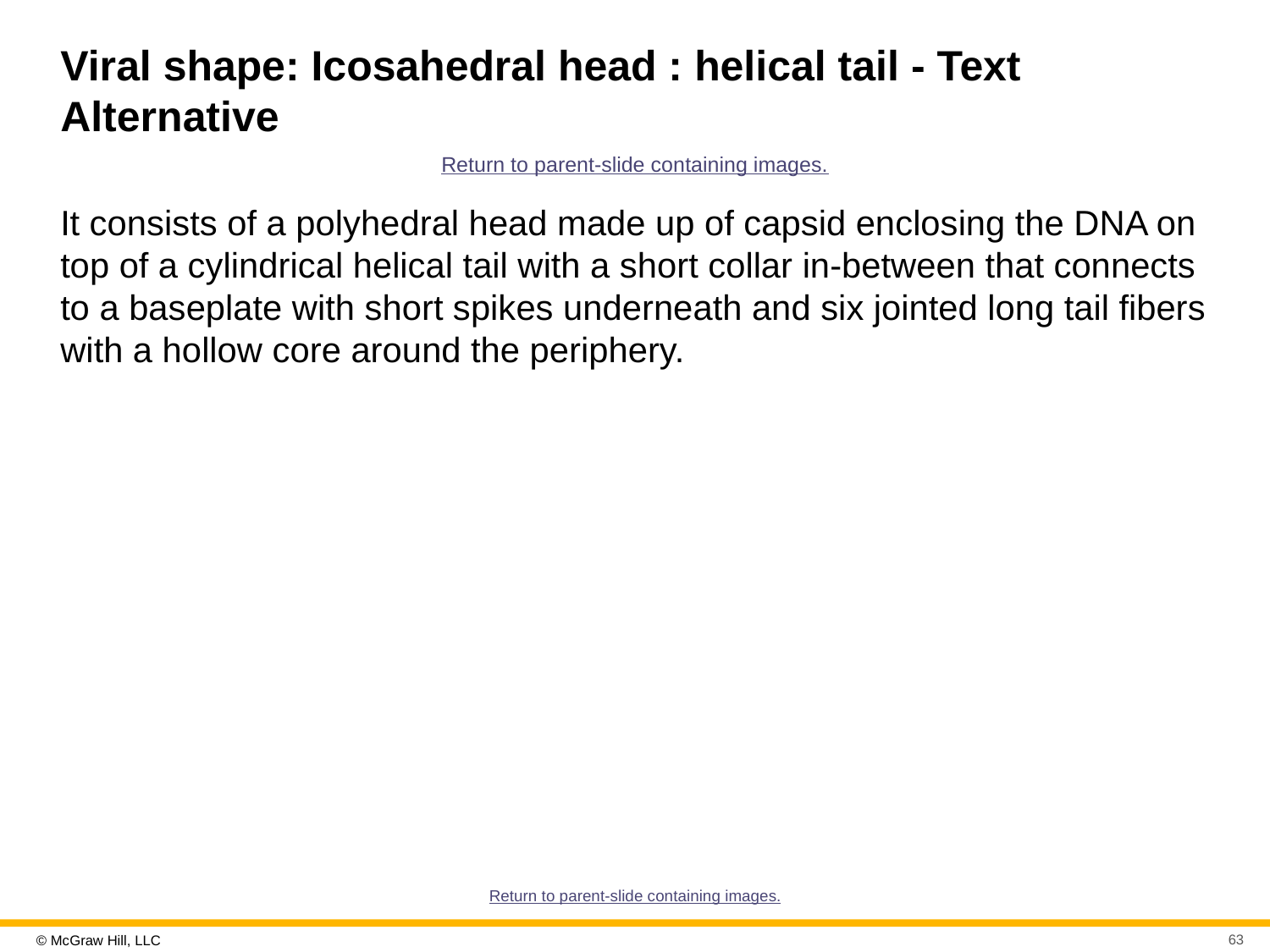

# Viral shape: Icosahedral head : helical tail - Text Alternative
Return to parent-slide containing images.
It consists of a polyhedral head made up of capsid enclosing the DNA on top of a cylindrical helical tail with a short collar in-between that connects to a baseplate with short spikes underneath and six jointed long tail fibers with a hollow core around the periphery.
Return to parent-slide containing images.
63